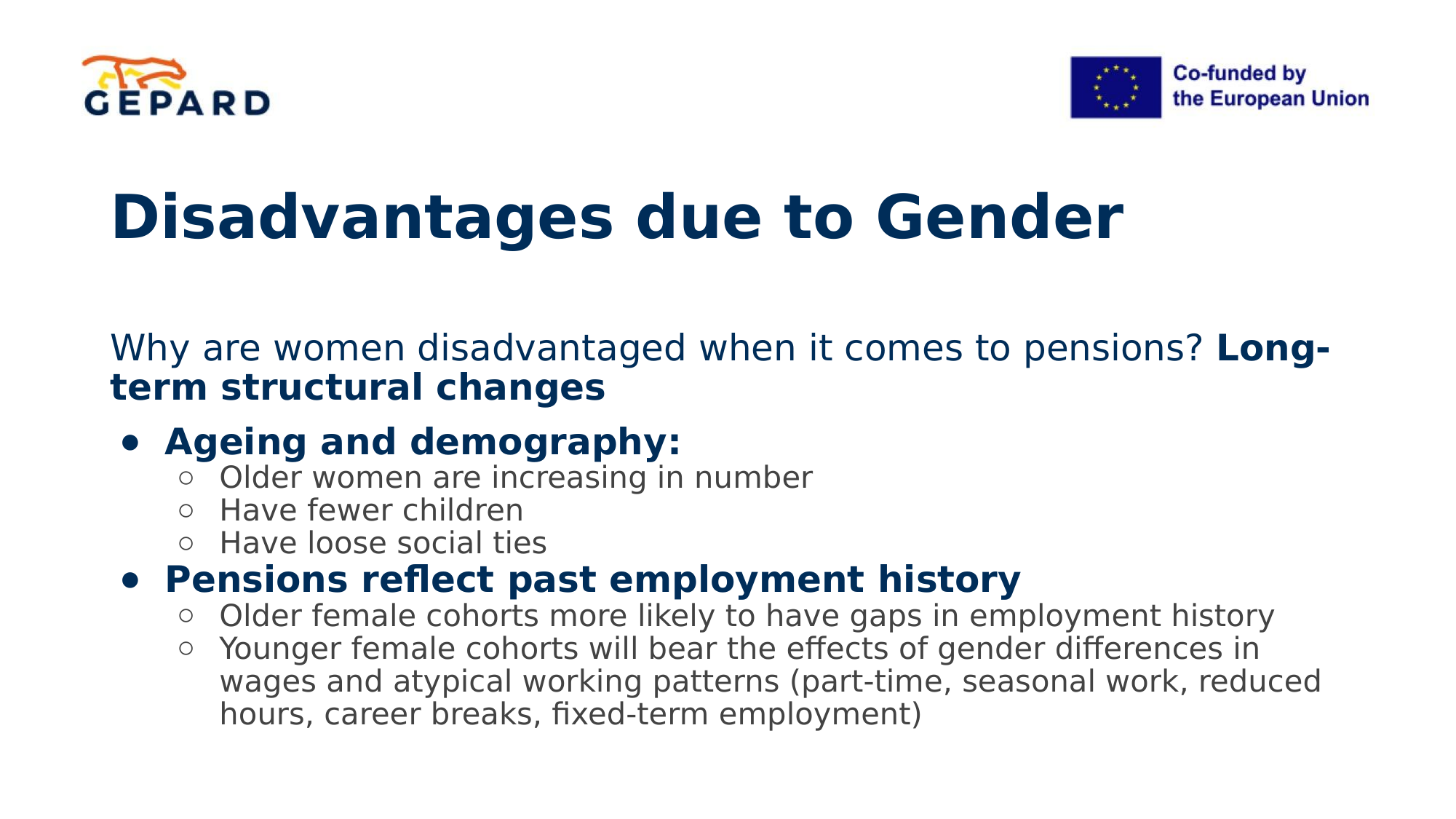

# Disadvantages due to Gender
Why are women disadvantaged when it comes to pensions? Long-term structural changes
Ageing and demography:
Older women are increasing in number
Have fewer children
Have loose social ties
Pensions reflect past employment history
Older female cohorts more likely to have gaps in employment history
Younger female cohorts will bear the effects of gender differences in wages and atypical working patterns (part-time, seasonal work, reduced hours, career breaks, fixed-term employment)